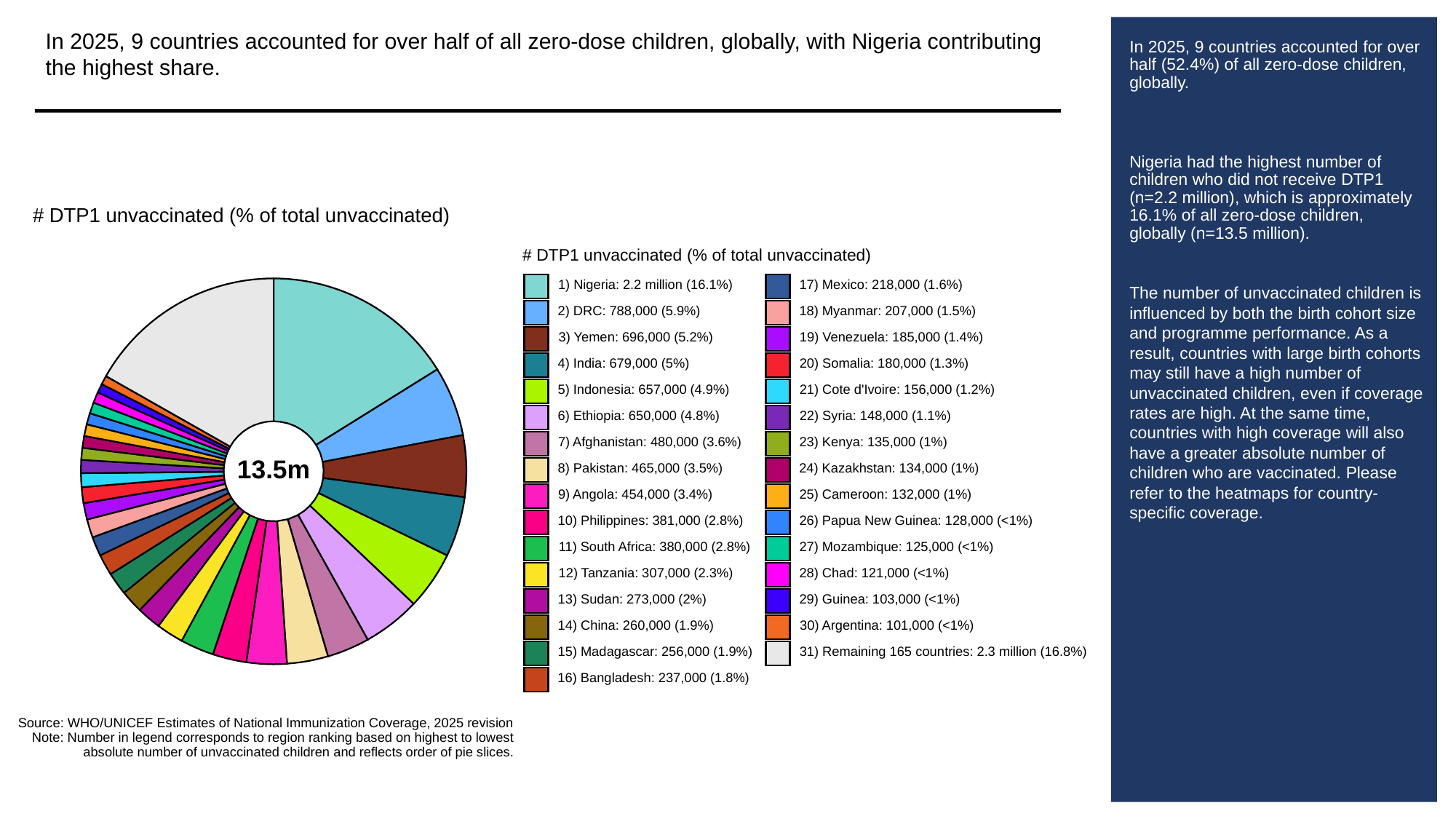

In 2025, 9 countries accounted for over half of all zero-dose children, globally, with Nigeria contributing the highest share.
# In 2025, 9 countries accounted for over half (52.4%) of all zero-dose children, globally.

Nigeria had the highest number of children who did not receive DTP1 (n=2.2 million), which is approximately 16.1% of all zero-dose children, globally (n=13.5 million).

The number of unvaccinated children is influenced by both the birth cohort size and programme performance. As a result, countries with large birth cohorts may still have a high number of unvaccinated children, even if coverage rates are high. At the same time, countries with high coverage will also have a greater absolute number of children who are vaccinated. Please refer to the heatmaps for country-specific coverage.

# DTP1 unvaccinated (% of total unvaccinated)
# DTP1 unvaccinated (% of total unvaccinated)

1) Nigeria: 2.2 million (16.1%)
17) Mexico: 218,000 (1.6%)

2) DRC: 788,000 (5.9%)
18) Myanmar: 207,000 (1.5%)

3) Yemen: 696,000 (5.2%)
19) Venezuela: 185,000 (1.4%)

4) India: 679,000 (5%)
20) Somalia: 180,000 (1.3%)

5) Indonesia: 657,000 (4.9%)
21) Cote d'Ivoire: 156,000 (1.2%)

6) Ethiopia: 650,000 (4.8%)
22) Syria: 148,000 (1.1%)

7) Afghanistan: 480,000 (3.6%)
23) Kenya: 135,000 (1%)

13.5m
8) Pakistan: 465,000 (3.5%)
24) Kazakhstan: 134,000 (1%)

9) Angola: 454,000 (3.4%)
25) Cameroon: 132,000 (1%)

10) Philippines: 381,000 (2.8%)
26) Papua New Guinea: 128,000 (<1%)

11) South Africa: 380,000 (2.8%)
27) Mozambique: 125,000 (<1%)

12) Tanzania: 307,000 (2.3%)
28) Chad: 121,000 (<1%)

13) Sudan: 273,000 (2%)
29) Guinea: 103,000 (<1%)

14) China: 260,000 (1.9%)
30) Argentina: 101,000 (<1%)

15) Madagascar: 256,000 (1.9%)
31) Remaining 165 countries: 2.3 million (16.8%)

16) Bangladesh: 237,000 (1.8%)
Source: WHO/UNICEF Estimates of National Immunization Coverage, 2025 revision
Note: Number in legend corresponds to region ranking based on highest to lowest
absolute number of unvaccinated children and reflects order of pie slices.